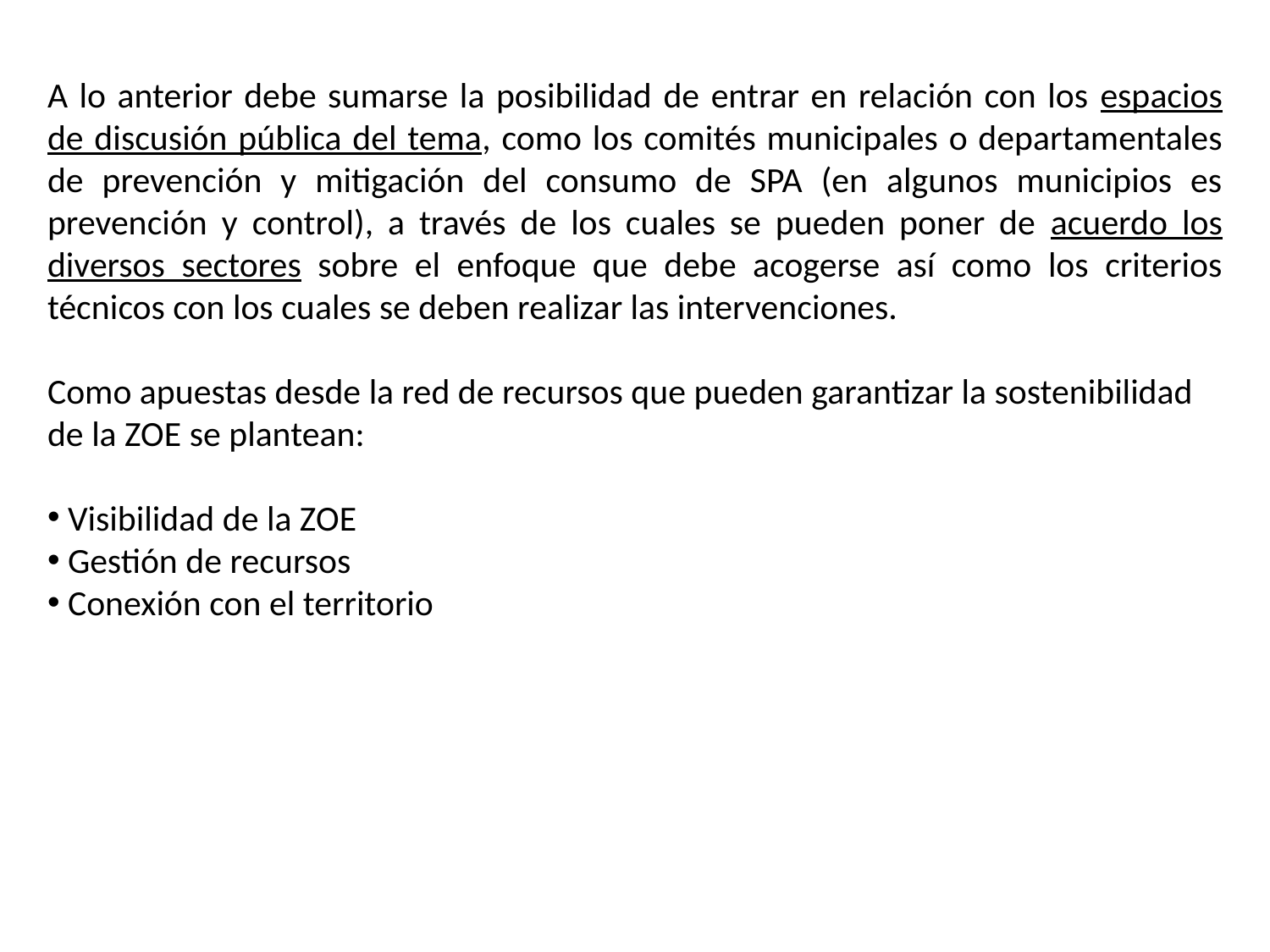

A lo anterior debe sumarse la posibilidad de entrar en relación con los espacios de discusión pública del tema, como los comités municipales o departamentales de prevención y mitigación del consumo de SPA (en algunos municipios es prevención y control), a través de los cuales se pueden poner de acuerdo los diversos sectores sobre el enfoque que debe acogerse así como los criterios técnicos con los cuales se deben realizar las intervenciones.

Como apuestas desde la red de recursos que pueden garantizar la sostenibilidad de la ZOE se plantean:

 Visibilidad de la ZOE
 Gestión de recursos
 Conexión con el territorio